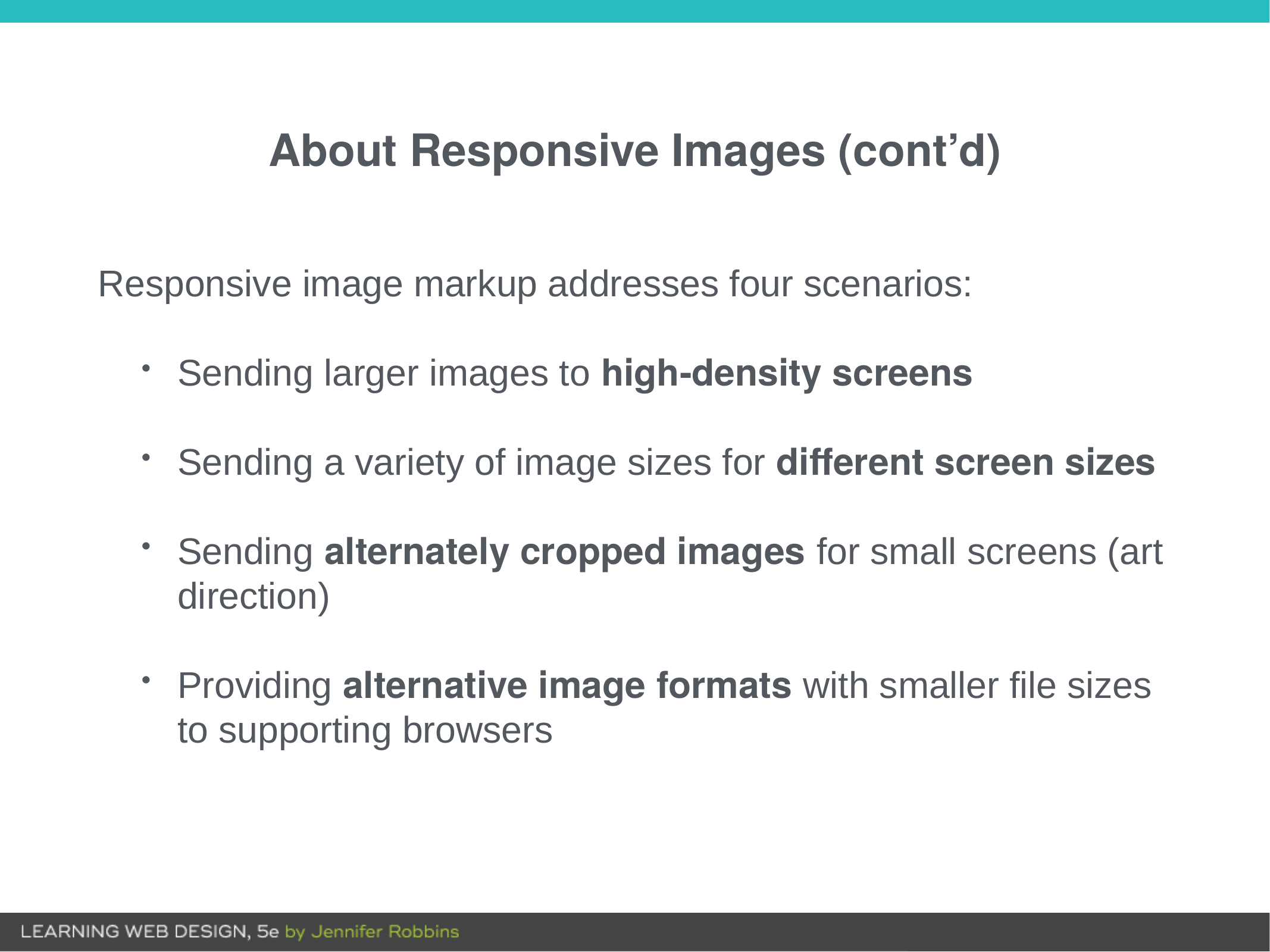

# About Responsive Images (cont’d)
Responsive image markup addresses four scenarios:
Sending larger images to high-density screens
Sending a variety of image sizes for different screen sizes
Sending alternately cropped images for small screens (art direction)
Providing alternative image formats with smaller file sizes to supporting browsers